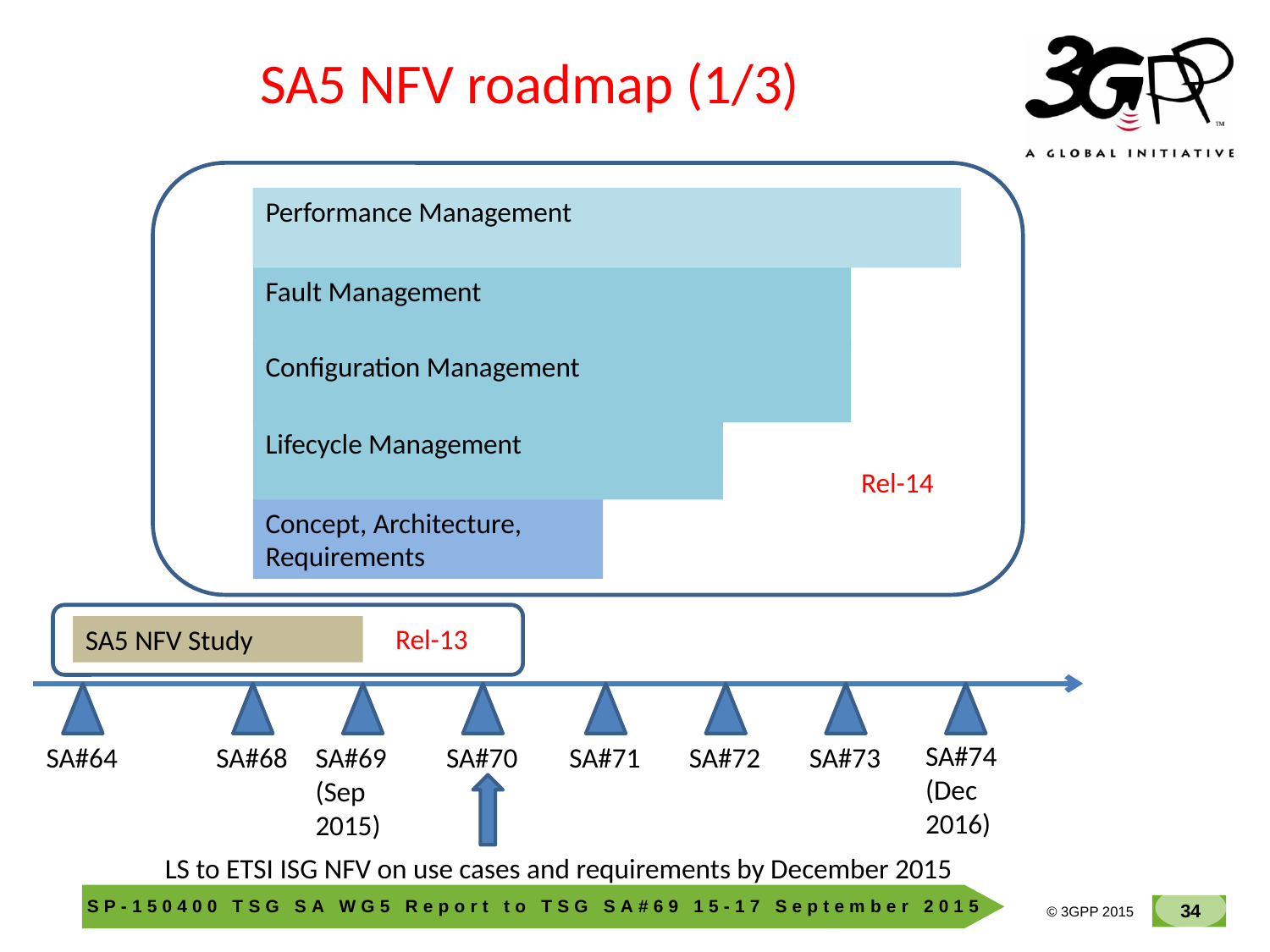

# SA5 NFV roadmap (1/3)

Performance Management

Fault Management

Configuration Management

Lifecycle Management

Rel-14
Concept, Architecture, Requirements

Rel-13
SA5 NFV Study

SA#74
(Dec 2016)
SA#64
SA#68
SA#69 (Sep 2015)
SA#70
SA#71
SA#72
SA#73

LS to ETSI ISG NFV on use cases and requirements by December 2015